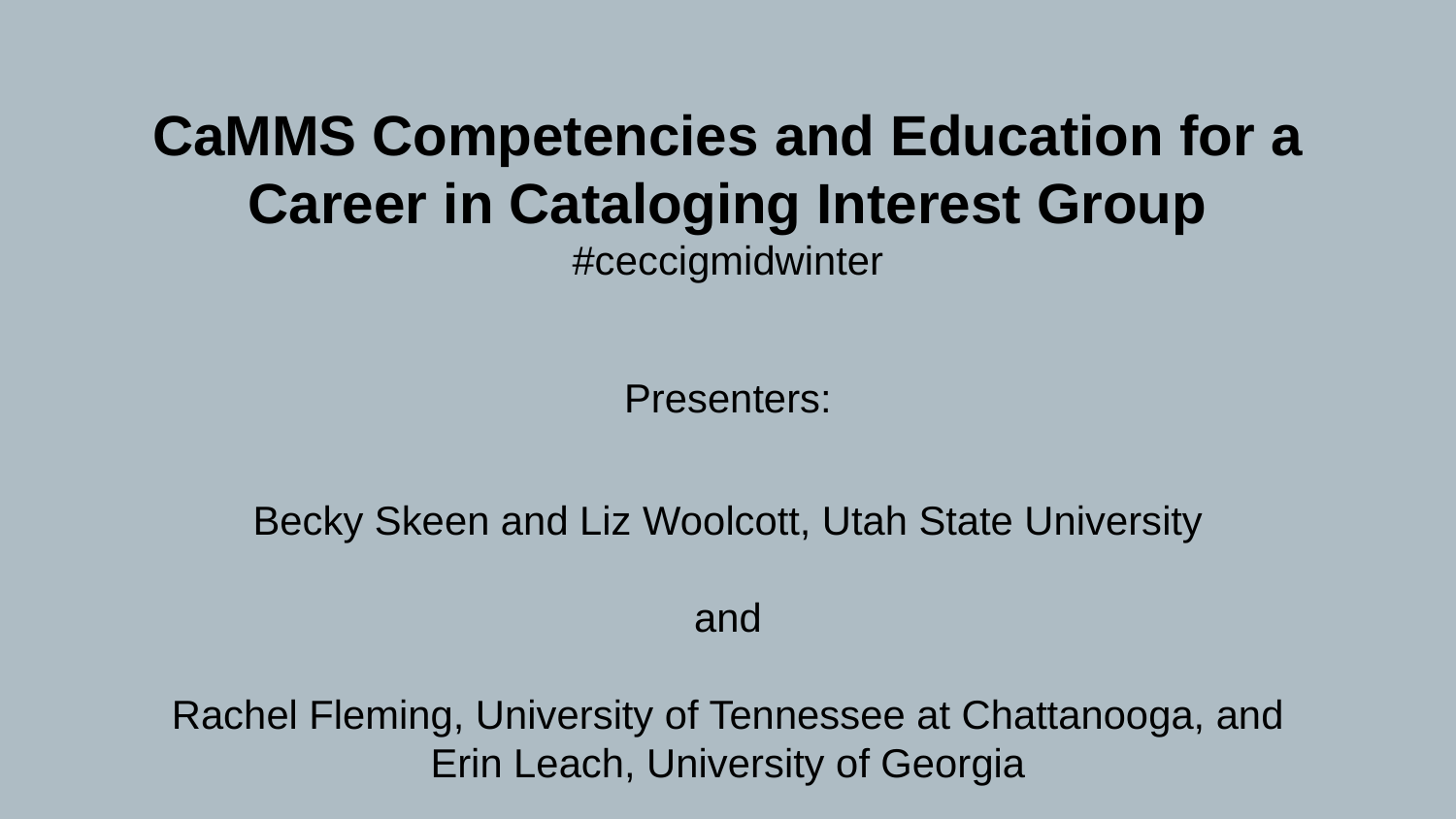

# CaMMS Competencies and Education for a Career in Cataloging Interest Group #ceccigmidwinter
Presenters:

Becky Skeen and Liz Woolcott, Utah State University

and

Rachel Fleming, University of Tennessee at Chattanooga, and
Erin Leach, University of Georgia